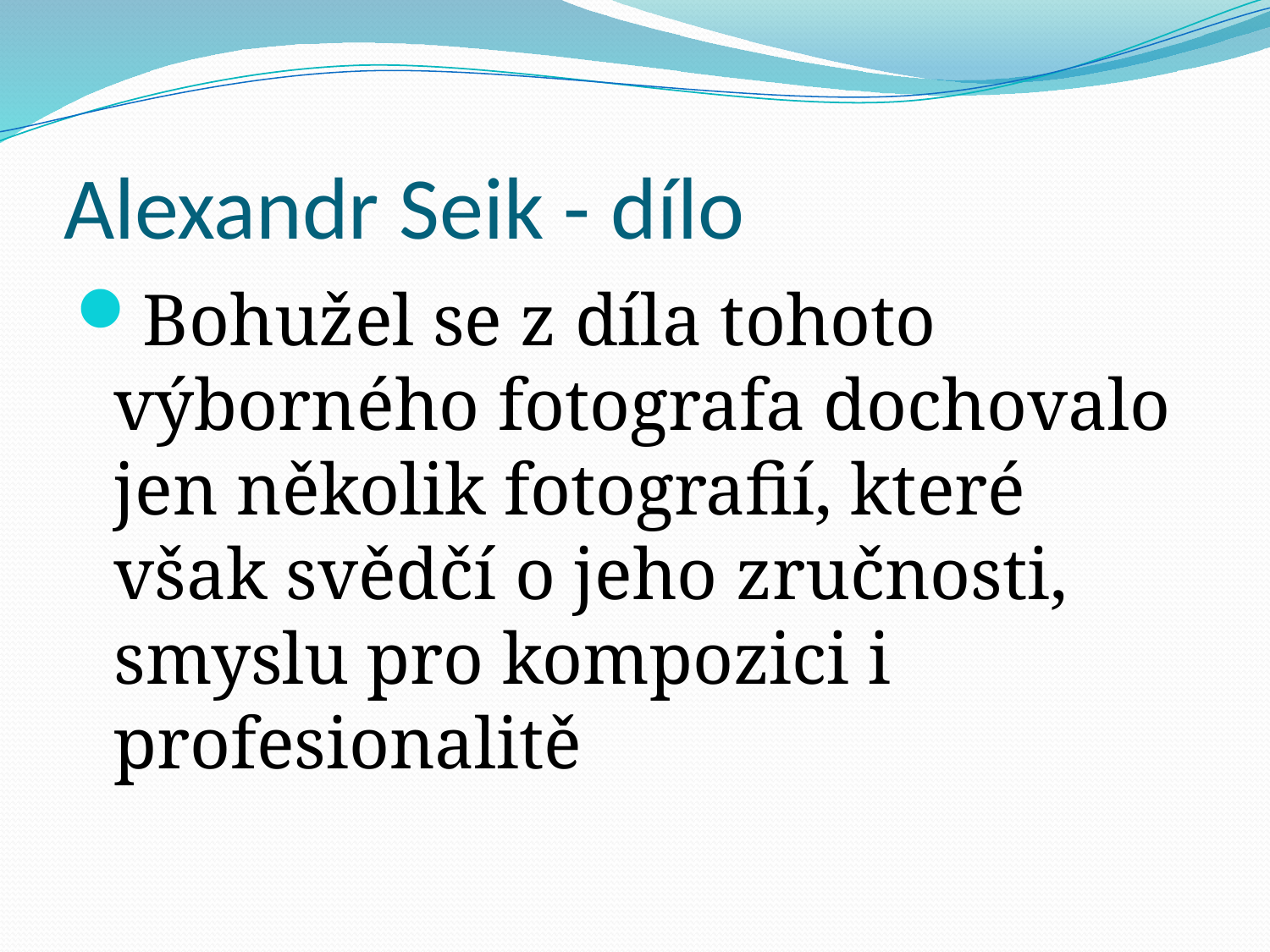

# Alexandr Seik - dílo
Bohužel se z díla tohoto výborného fotografa dochovalo jen několik fotografií, které však svědčí o jeho zručnosti, smyslu pro kompozici i profesionalitě